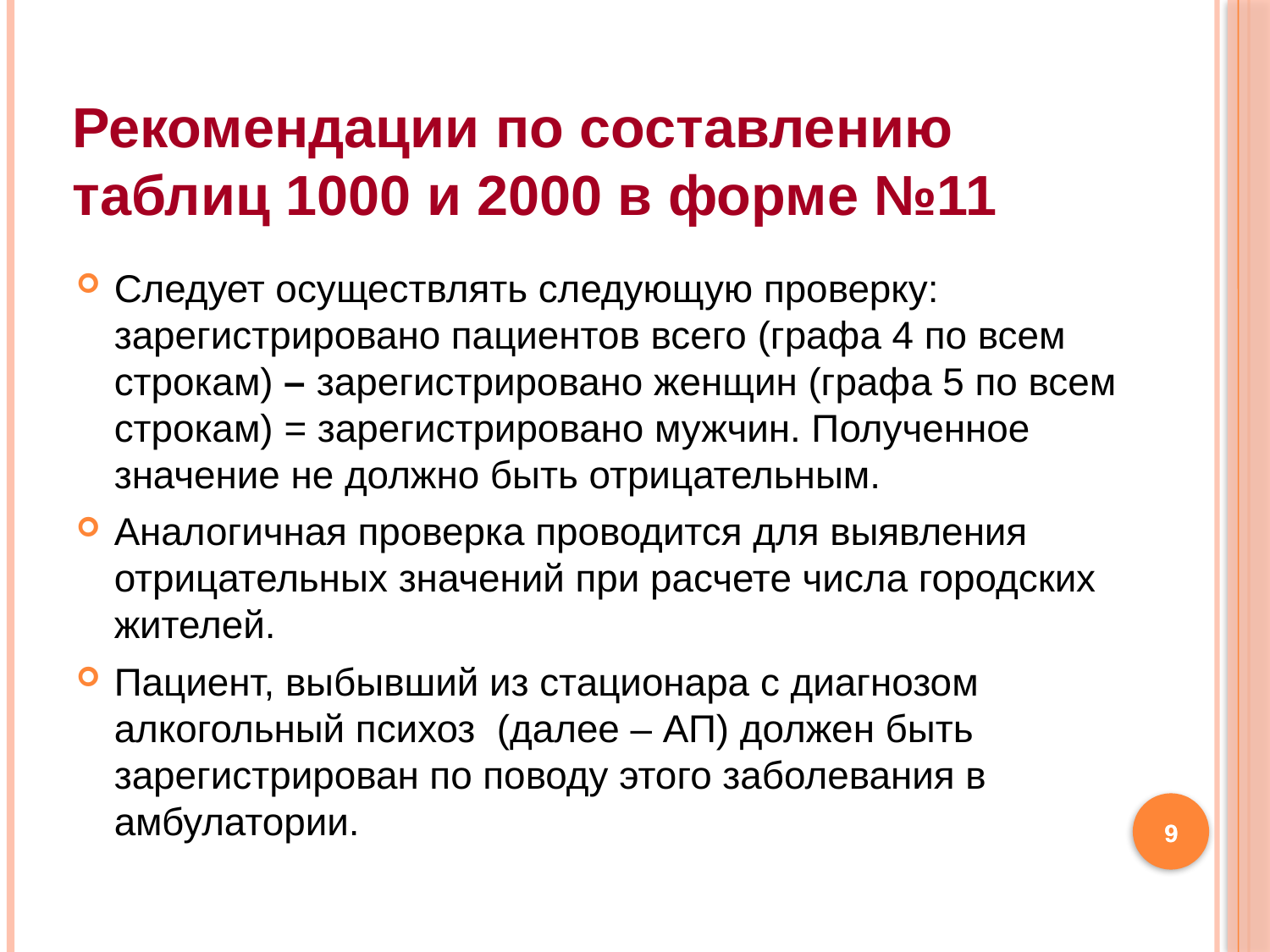

Рекомендации по составлению
таблиц 1000 и 2000 в форме №11
Следует осуществлять следующую проверку: зарегистрировано пациентов всего (графа 4 по всем строкам) – зарегистрировано женщин (графа 5 по всем строкам) = зарегистрировано мужчин. Полученное значение не должно быть отрицательным.
Аналогичная проверка проводится для выявления отрицательных значений при расчете числа городских жителей.
Пациент, выбывший из стационара с диагнозом алкогольный психоз  (далее – АП) должен быть зарегистрирован по поводу этого заболевания в амбулатории.

9
9